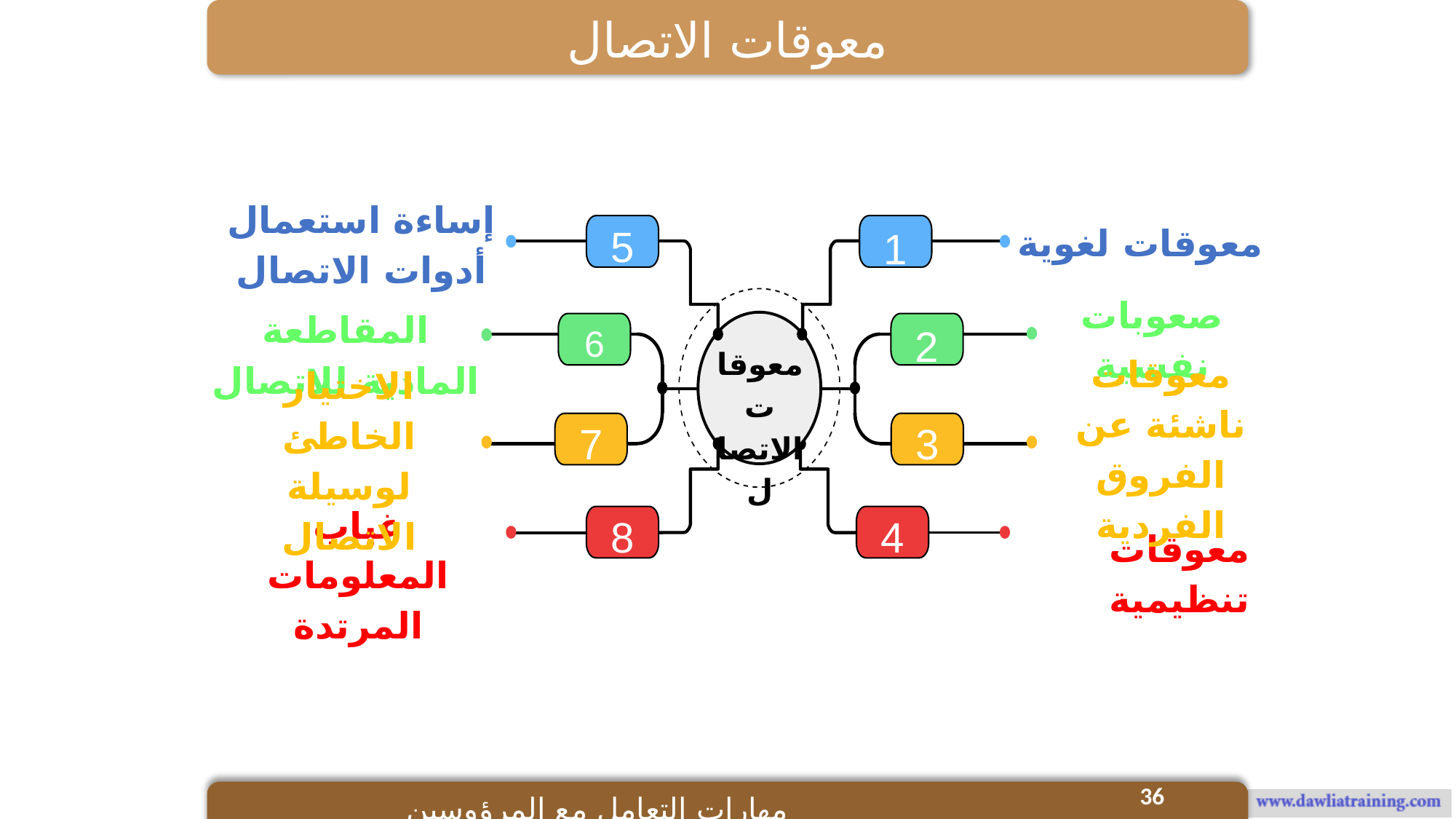

معوقات الاتصال
5
إساءة استعمال أدوات الاتصال

1
معوقات لغوية

صعوبات نفسية
2

المقاطعة المادية للاتصال
6

معوقات الاتصال

الاختيار الخاطئ لوسيلة الاتصال
7

معوقات ناشئة عن الفروق الفردية
3

4
معوقات تنظيمية

8
غياب المعلومات المرتدة

36

مهارات التعامل مع المرؤوسين